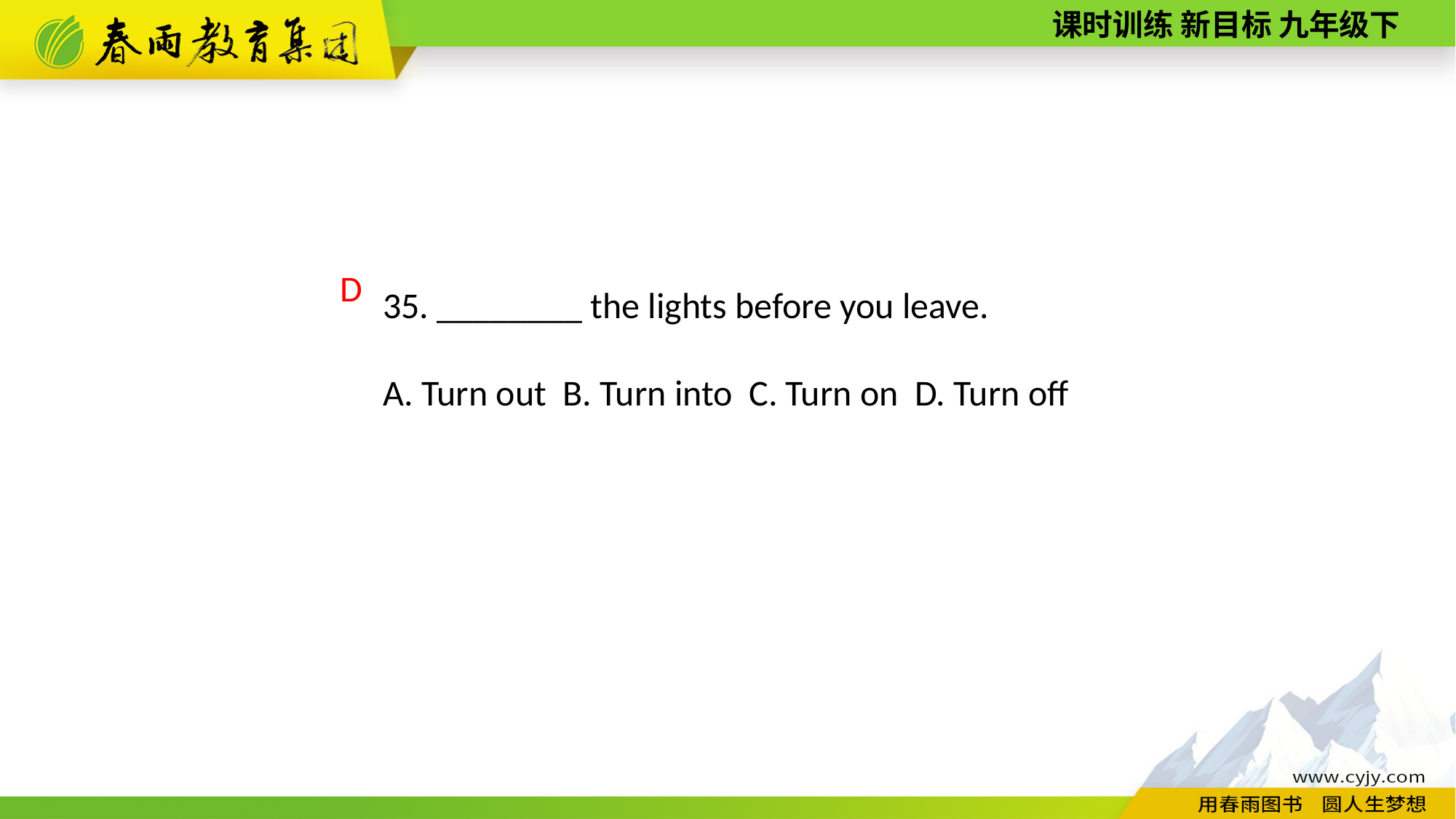

35. ________ the lights before you leave.
A. Turn out  B. Turn into  C. Turn on  D. Turn off
D